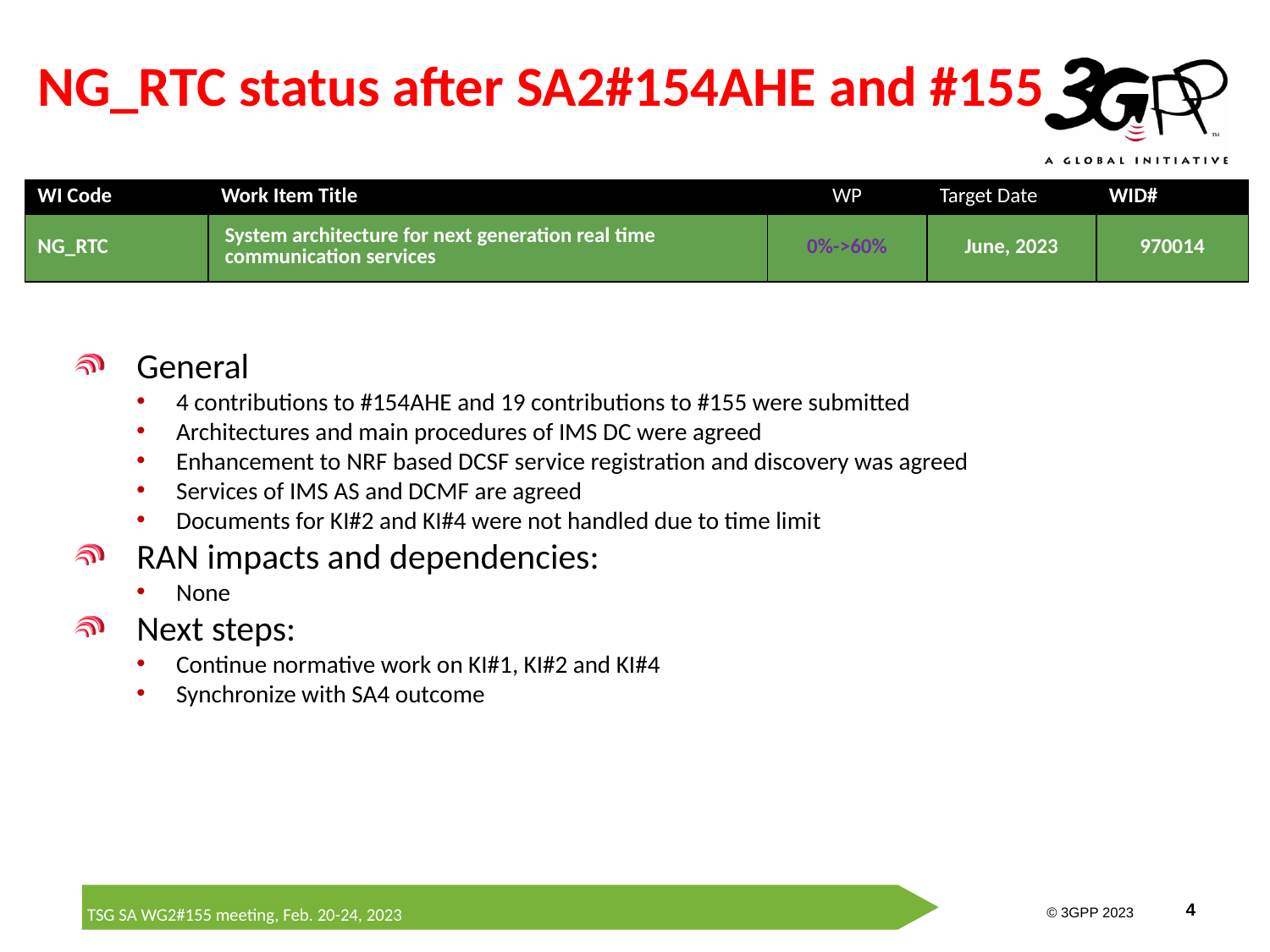

# NG_RTC status after SA2#154AHE and #155
| WI Code | Work Item Title | WP | Target Date | WID# |
| --- | --- | --- | --- | --- |
| NG\_RTC | System architecture for next generation real time communication services | 0%->60% | June, 2023 | 970014 |
General
4 contributions to #154AHE and 19 contributions to #155 were submitted
Architectures and main procedures of IMS DC were agreed
Enhancement to NRF based DCSF service registration and discovery was agreed
Services of IMS AS and DCMF are agreed
Documents for KI#2 and KI#4 were not handled due to time limit
RAN impacts and dependencies:
None
Next steps:
Continue normative work on KI#1, KI#2 and KI#4
Synchronize with SA4 outcome